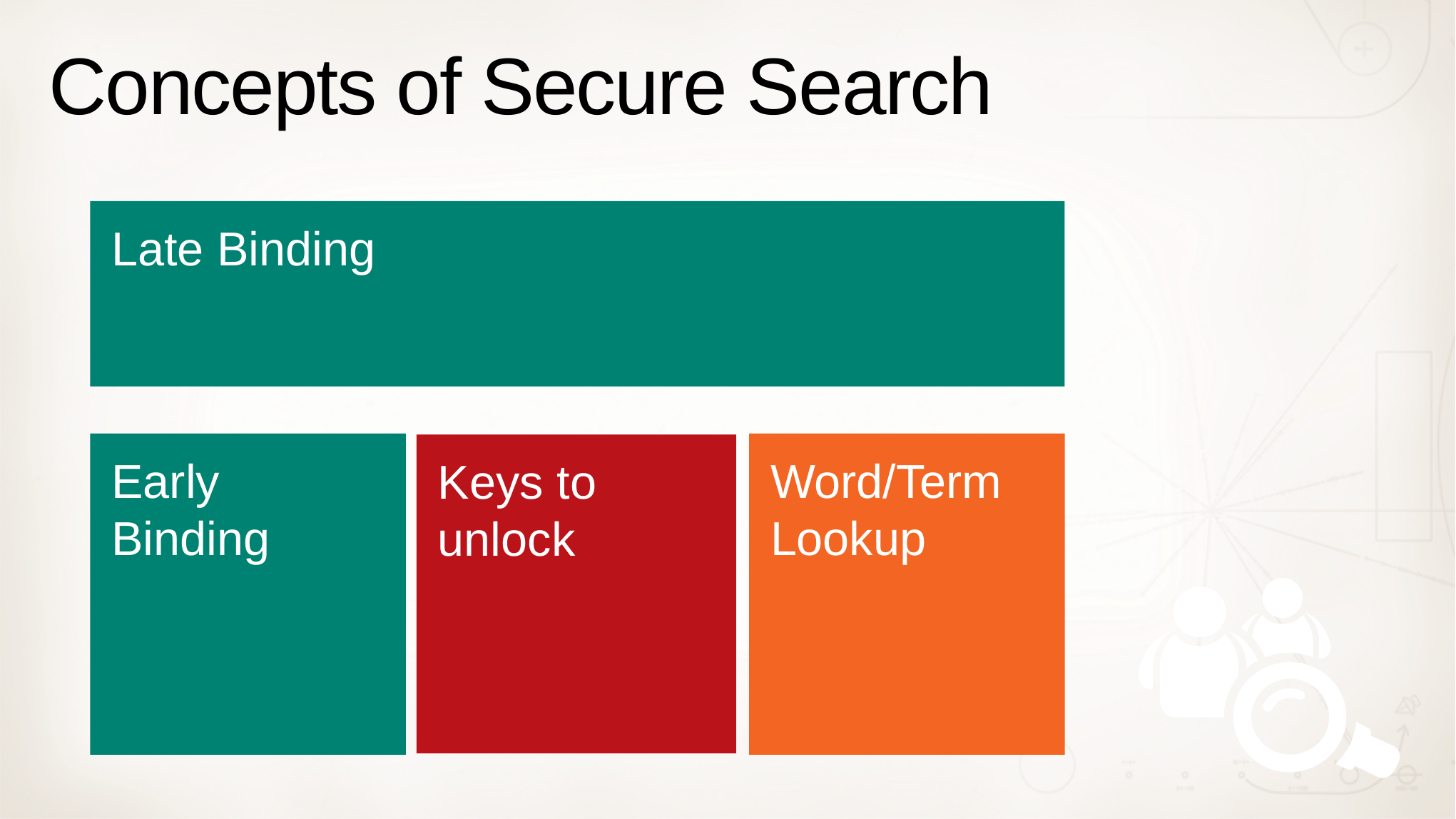

# Concepts of Secure Search

Late Binding

Early Binding

Word/Term Lookup
Keys to unlock